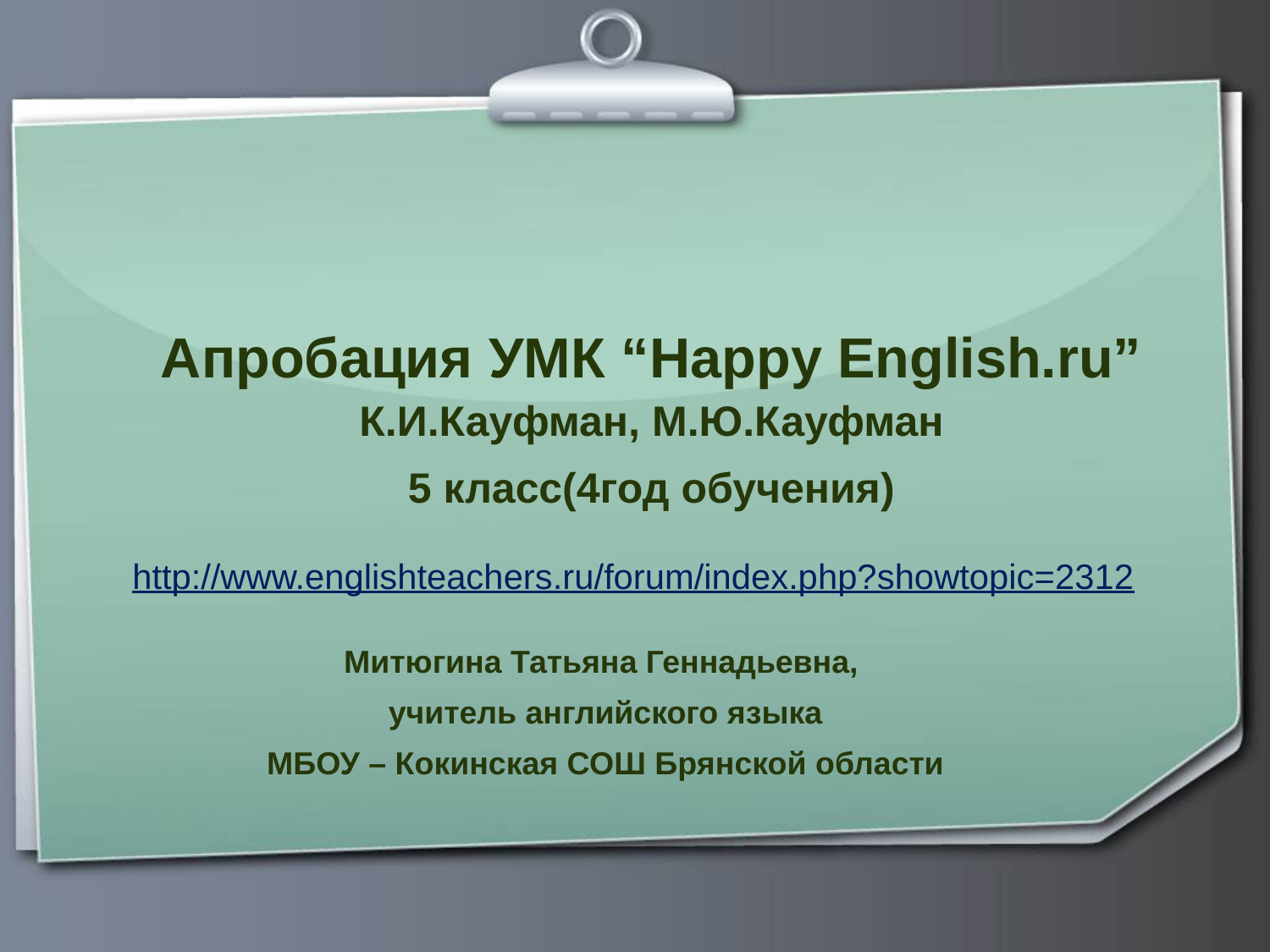

# Апробация УМК “Happy English.ru” К.И.Кауфман, М.Ю.Кауфман
5 класс(4год обучения)
http://www.englishteachers.ru/forum/index.php?showtopic=2312
Митюгина Татьяна Геннадьевна,
 учитель английского языка
 МБОУ – Кокинская СОШ Брянской области